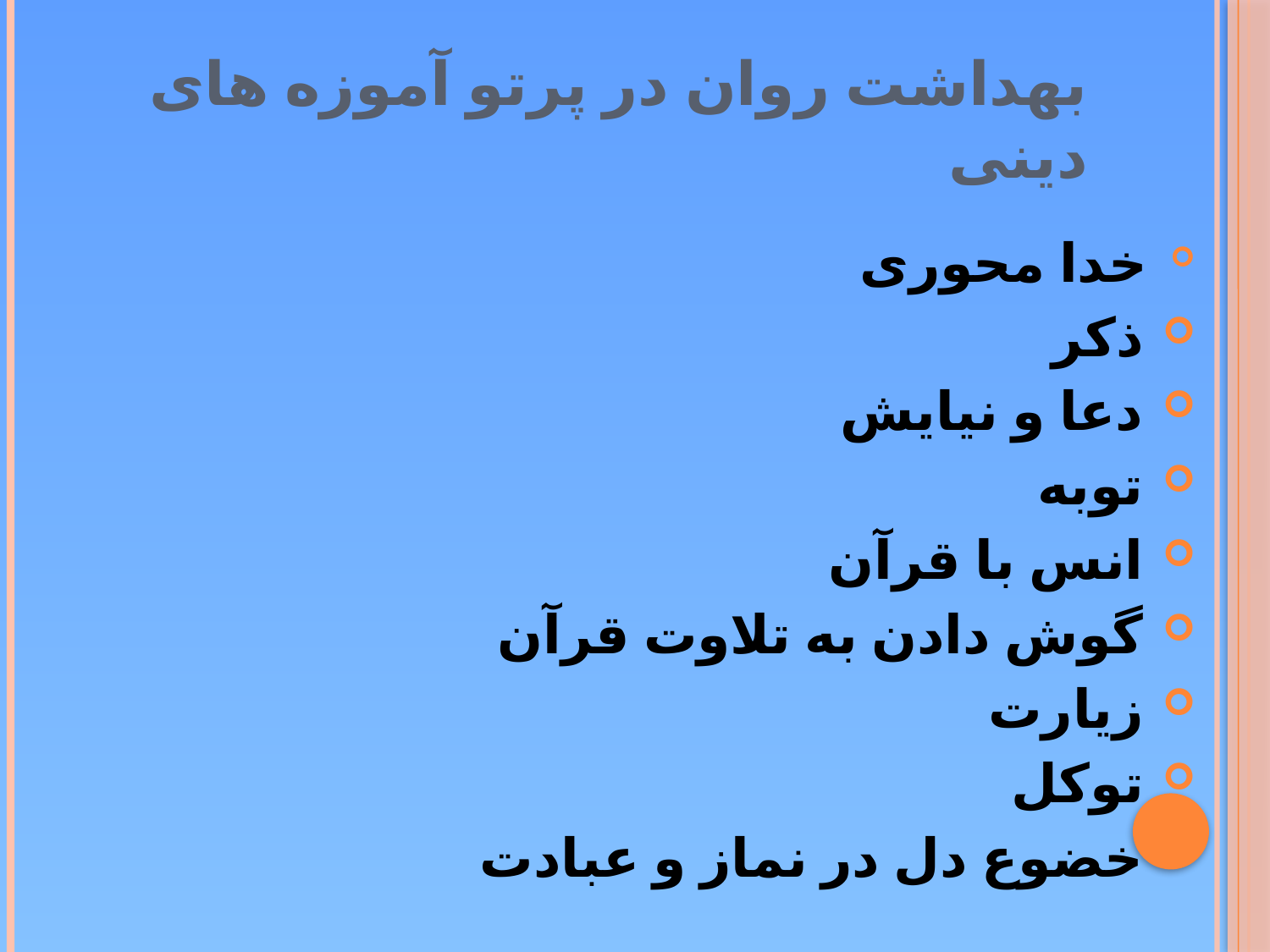

# بهداشت روان در پرتو آموزه های دینی
 خدا محوری
 ذکر
 دعا و نیایش
 توبه
 انس با قرآن
 گوش دادن به تلاوت قرآن
 زیارت
 توکل
 خضوع دل در نماز و عبادت